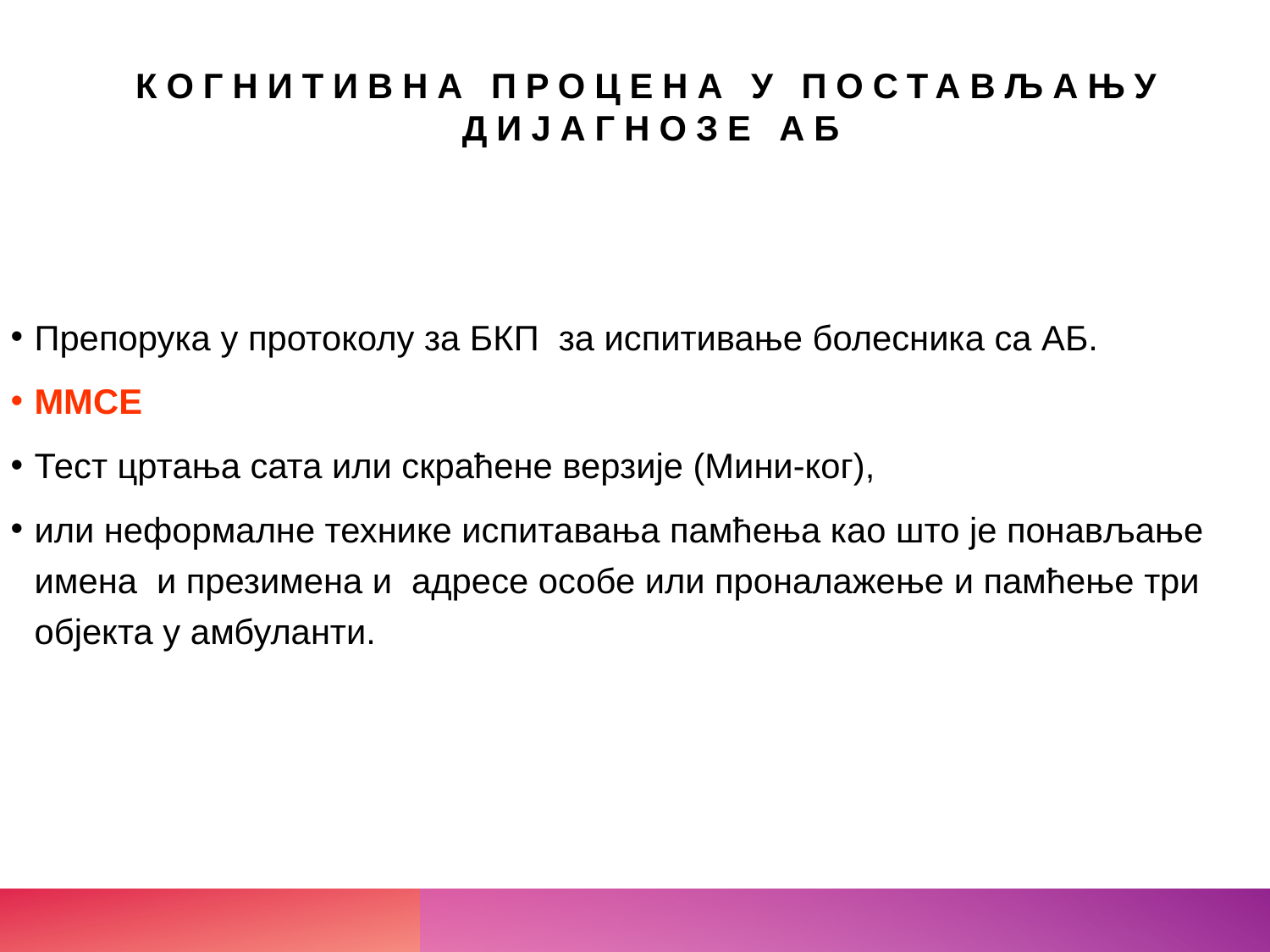

# Когнитивна процена у постављању дијагнозе АБ
Препорука у протоколу за БКП  за испитивање болесника са АБ.
ММСЕ
Тест цртања сата или скраћене верзије (Мини-ког),
или неформалне технике испитавања памћења као што је понављање имена  и презимена и  адресе особе или проналажење и памћење три објекта у амбуланти.